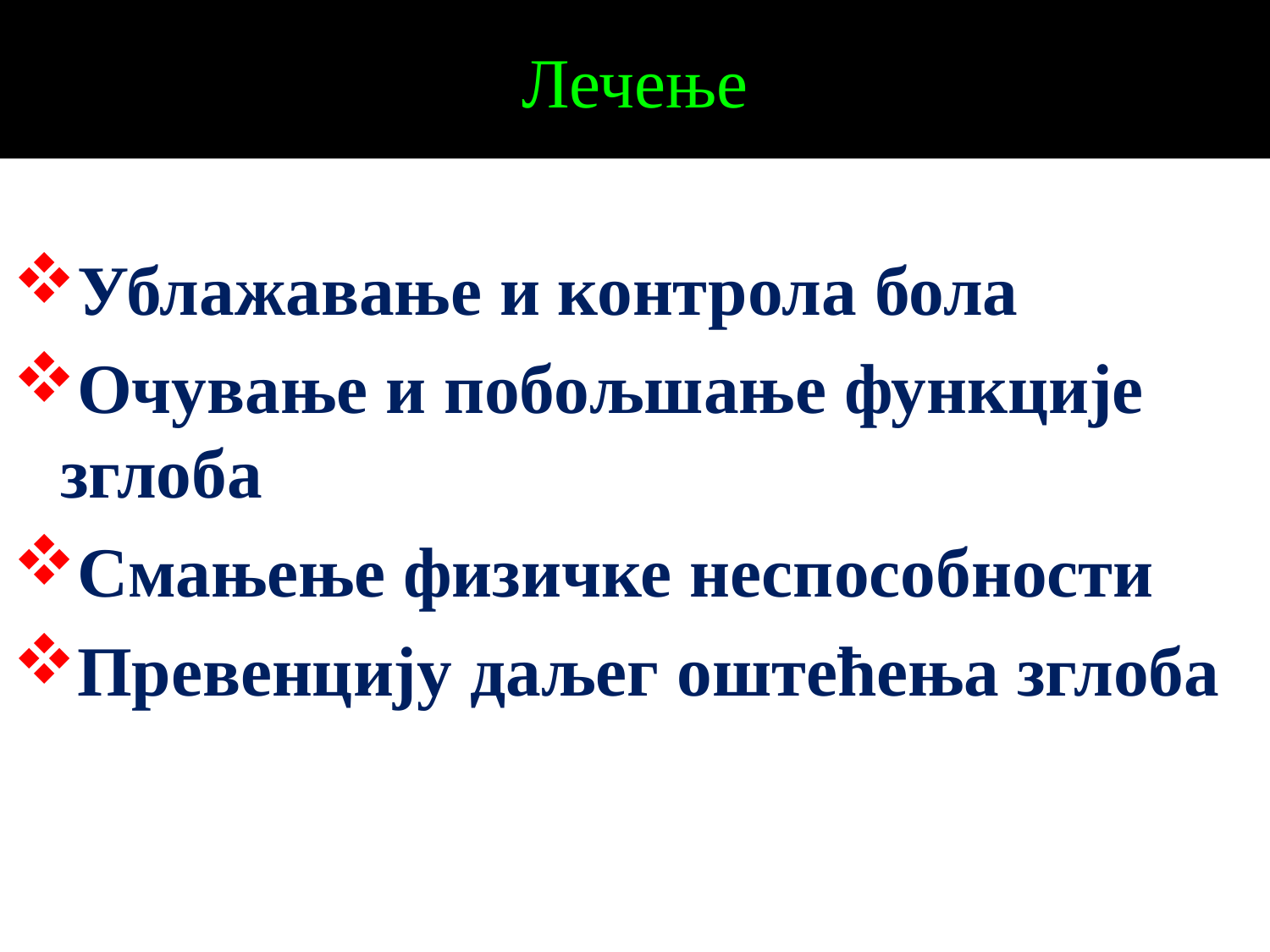

# Лечење
Ублажавање и контролa бола
Очување и побољшање функције зглоба
Смањење физичке неспособности
Превенцију даљег оштећења зглоба